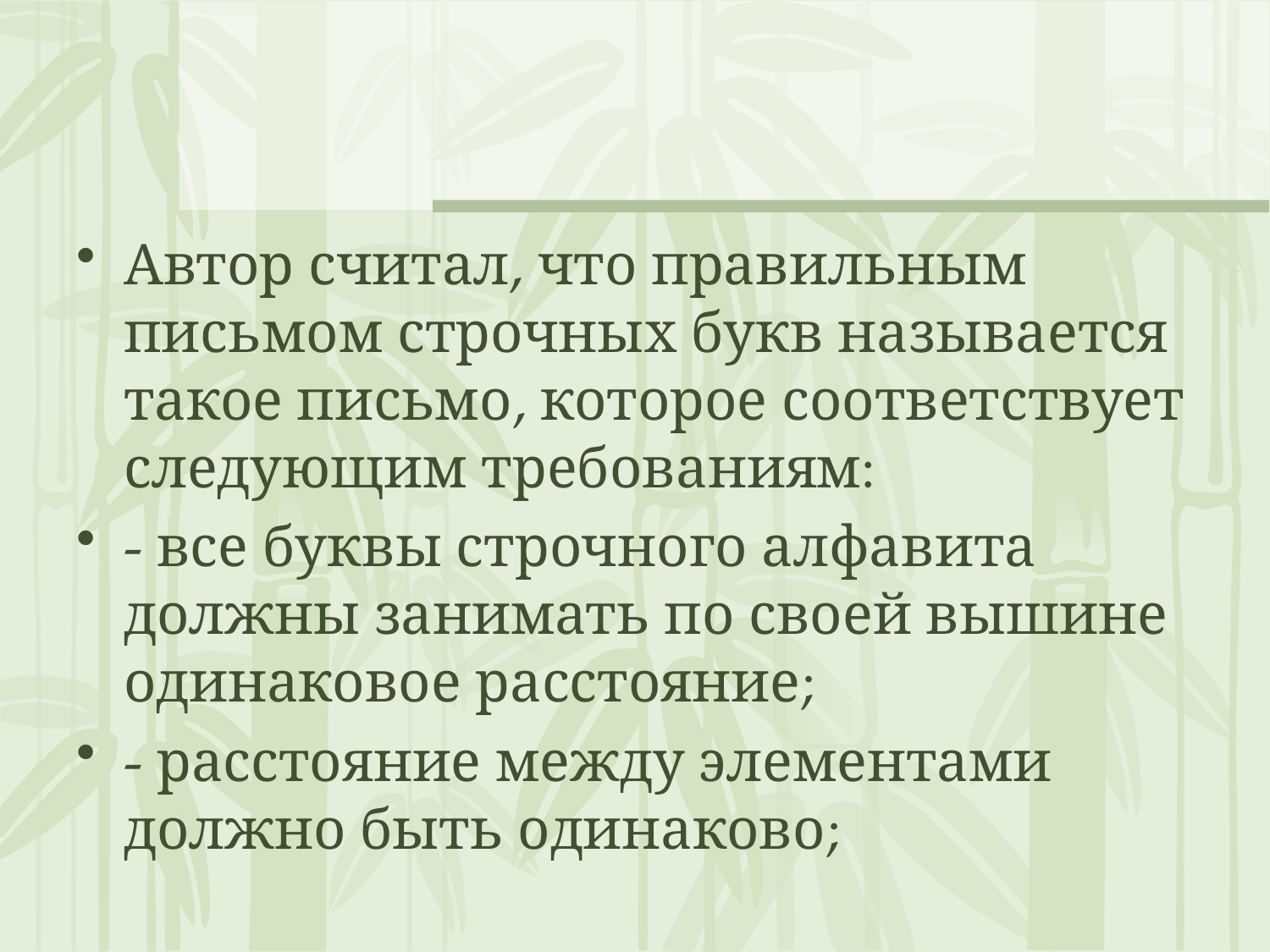

#
Автор считал, что правильным письмом строчных букв называется такое письмо, которое соответствует следующим требованиям:
- все буквы строчного алфавита должны занимать по своей вышине одинаковое расстояние;
- расстояние между элементами должно быть одинаково;